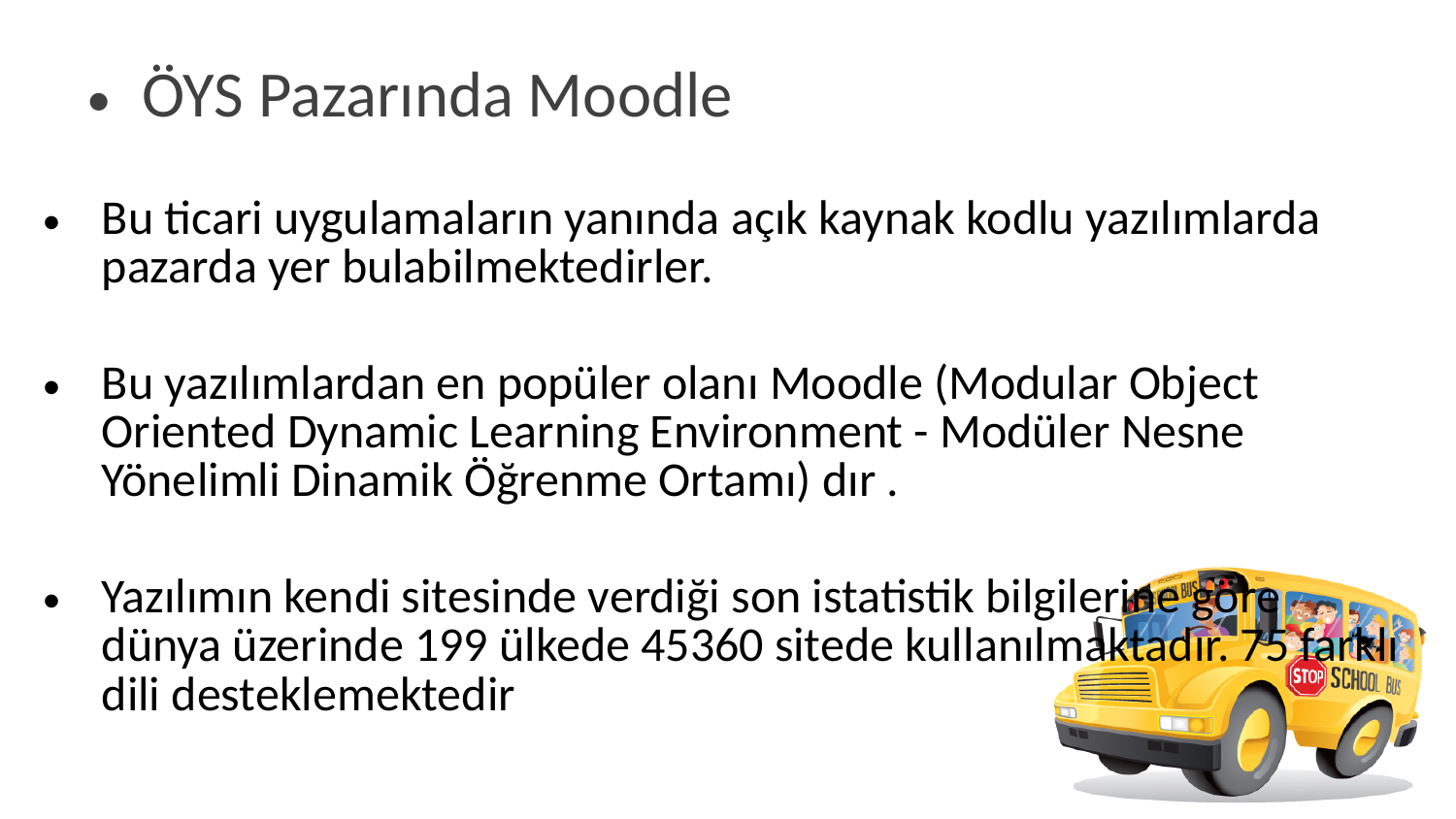

ÖYS Pazarında Moodle
Bu ticari uygulamaların yanında açık kaynak kodlu yazılımlarda pazarda yer bulabilmektedirler.

Bu yazılımlardan en popüler olanı Moodle (Modular Object Oriented Dynamic Learning Environment - Modüler Nesne Yönelimli Dinamik Öğrenme Ortamı) dır .

Yazılımın kendi sitesinde verdiği son istatistik bilgilerine göre dünya üzerinde 199 ülkede 45360 sitede kullanılmaktadır. 75 farklı dili desteklemektedir